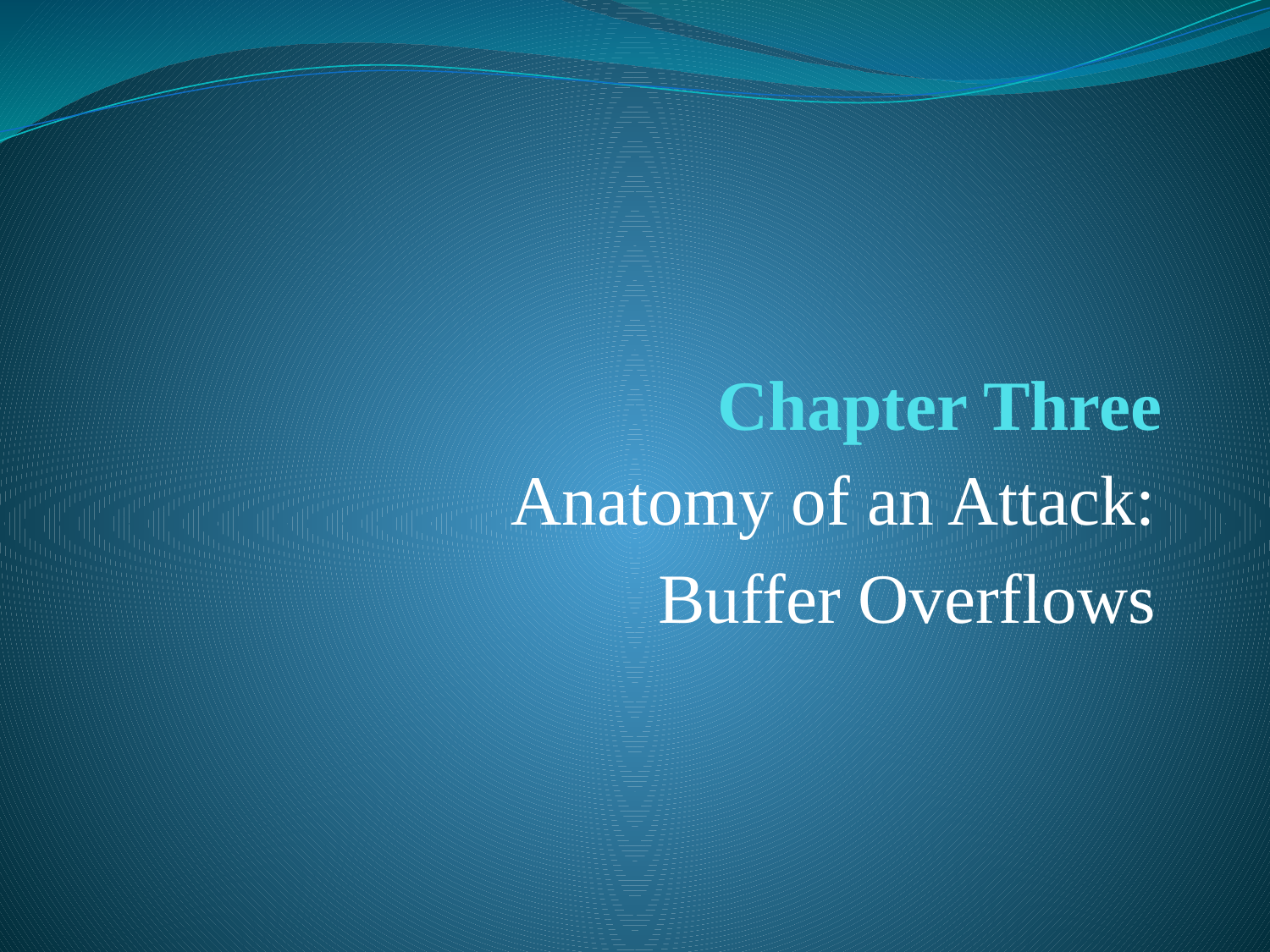

# Chapter Three
Anatomy of an Attack:
Buffer Overflows